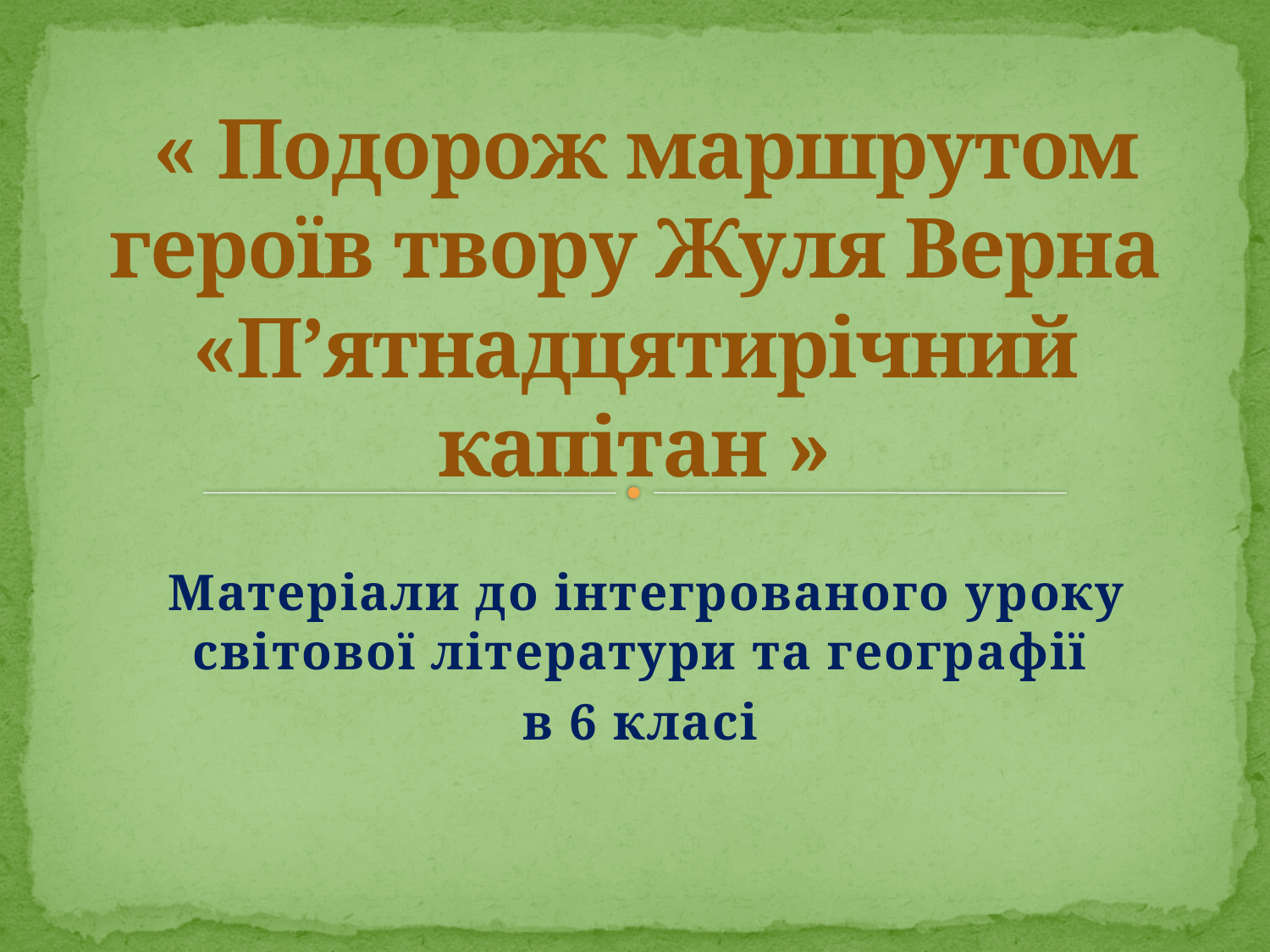

# « Подорож маршрутом героїв твору Жуля Верна «П’ятнадцятирічний капітан »
 Матеріали до інтегрованого уроку світової літератури та географії
в 6 класі